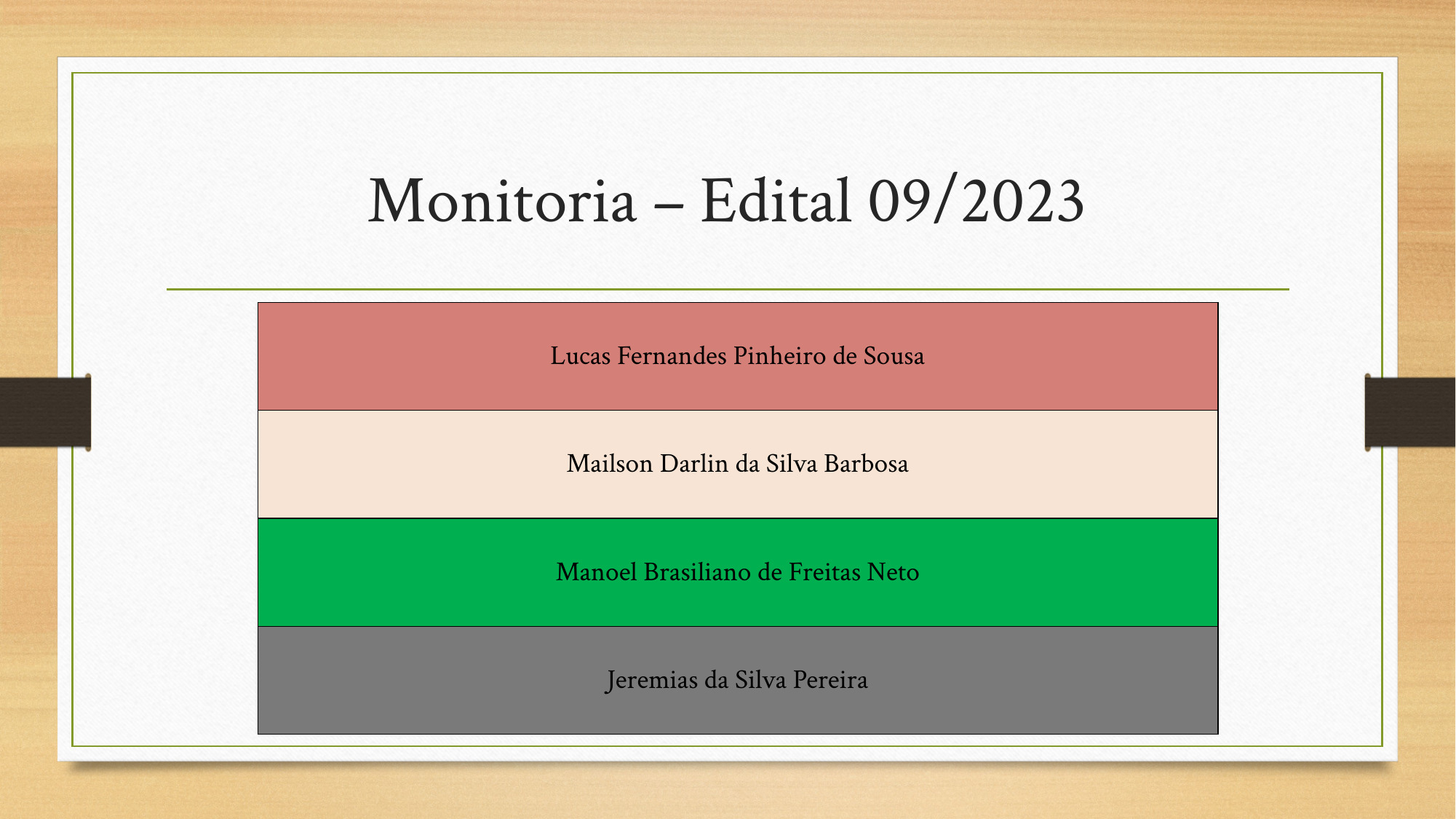

# Monitoria – Edital 09/2023
| Lucas Fernandes Pinheiro de Sousa |
| --- |
| Mailson Darlin da Silva Barbosa |
| Manoel Brasiliano de Freitas Neto |
| Jeremias da Silva Pereira |